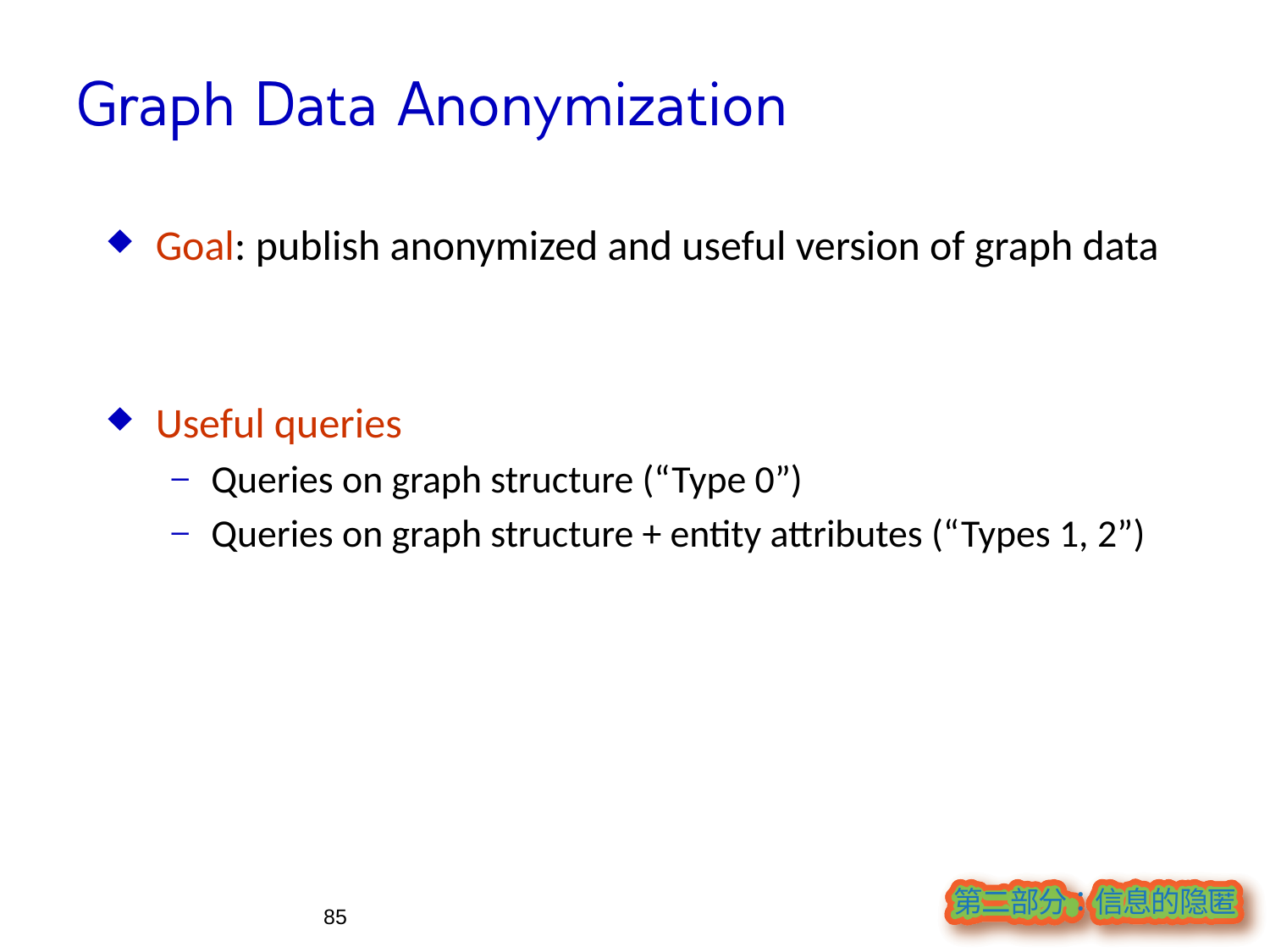

Graph Data Anonymization
Goal: publish anonymized and useful version of graph data

Useful queries
Queries on graph structure (“Type 0”)
Queries on graph structure + entity attributes (“Types 1, 2”)
85